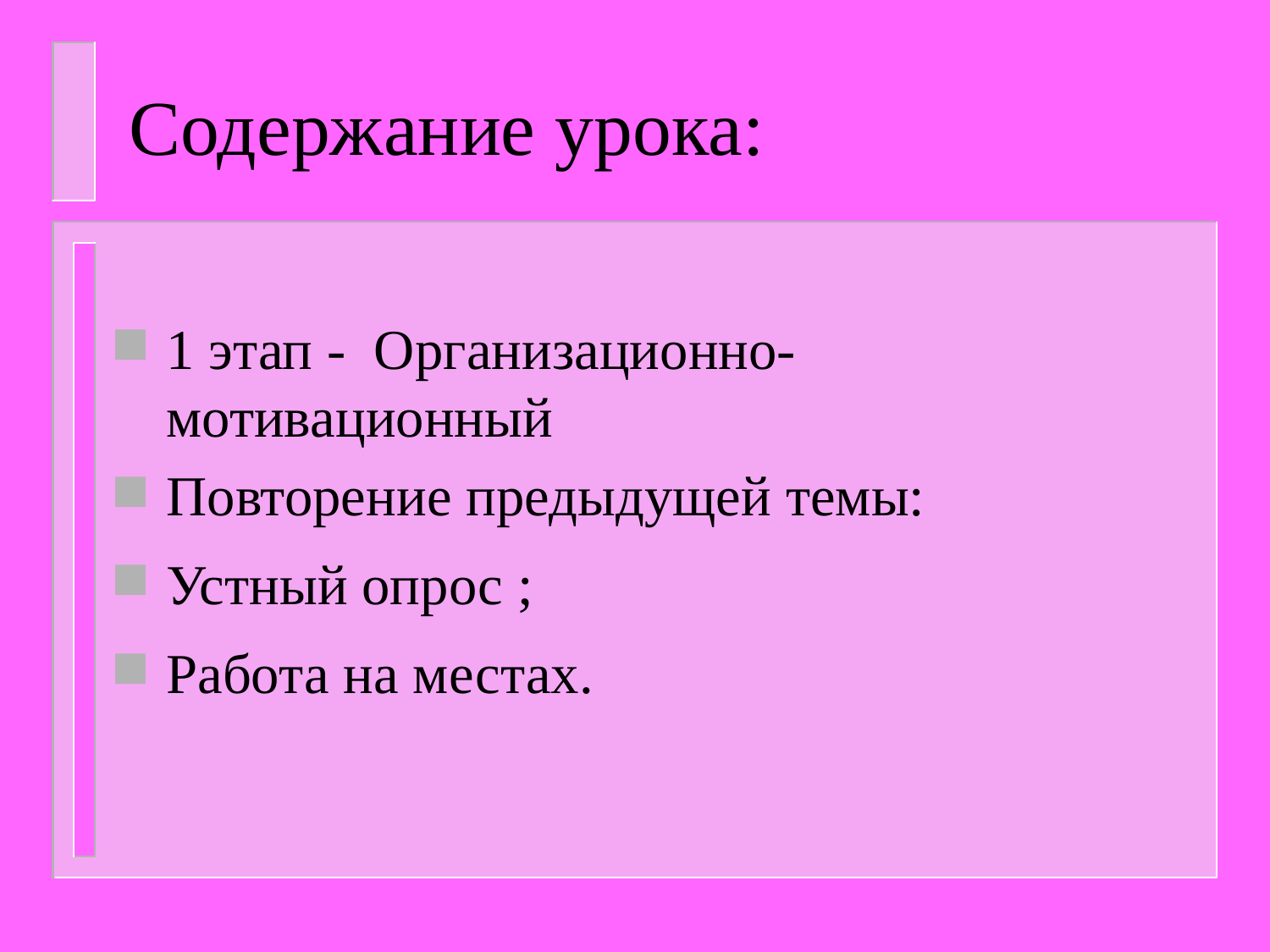

# Содержание урока:
1 этап -  Организационно-мотивационный
Повторение предыдущей темы:
Устный опрос ;
Работа на местах.